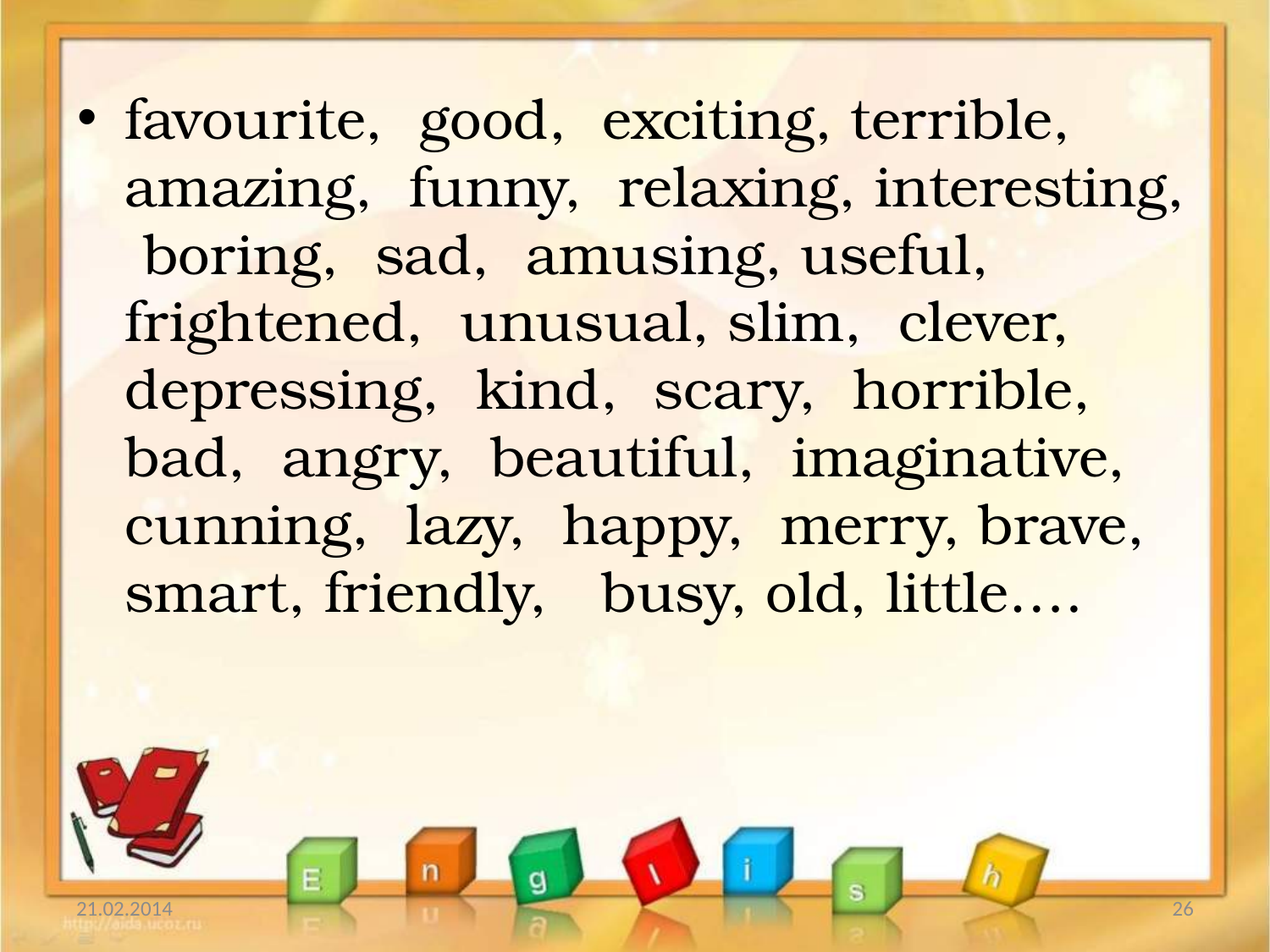

favourite,  good,  exciting, terrible,  amazing,  funny,  relaxing, interesting,  boring,  sad,  amusing, useful,   frightened,  unusual, slim,  clever,  depressing,  kind,  scary,  horrible,  bad,  angry,  beautiful,  imaginative,  cunning,  lazy,  happy,  merry, brave,  smart, friendly,   busy, old, little….
21.02.2014
26